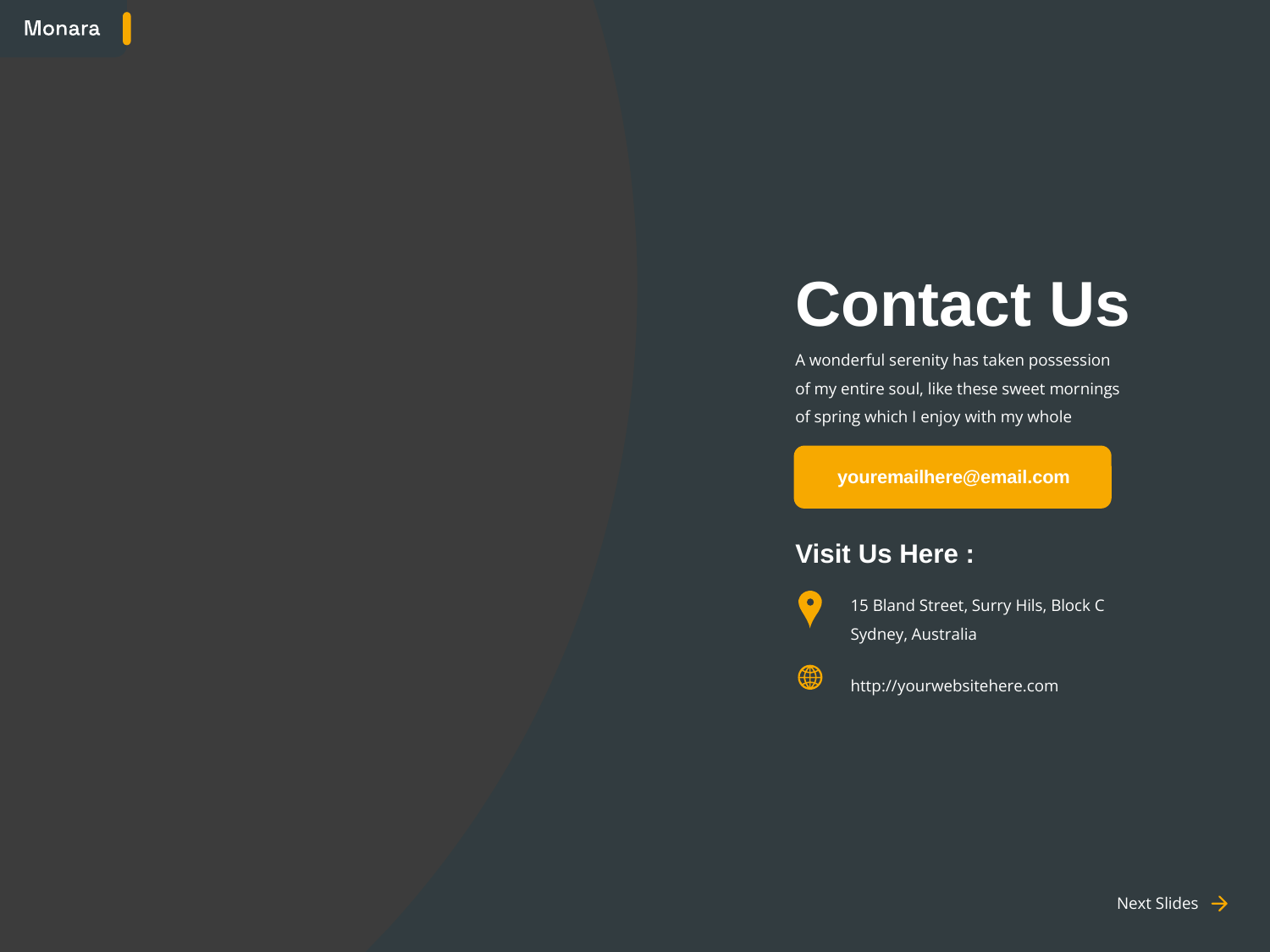

# Contact Us
A wonderful serenity has taken possession of my entire soul, like these sweet mornings of spring which I enjoy with my whole

youremailhere@email.com
Visit Us Here :
15 Bland Street, Surry Hils, Block C
Sydney, Australia

http://yourwebsitehere.com

Next Slides